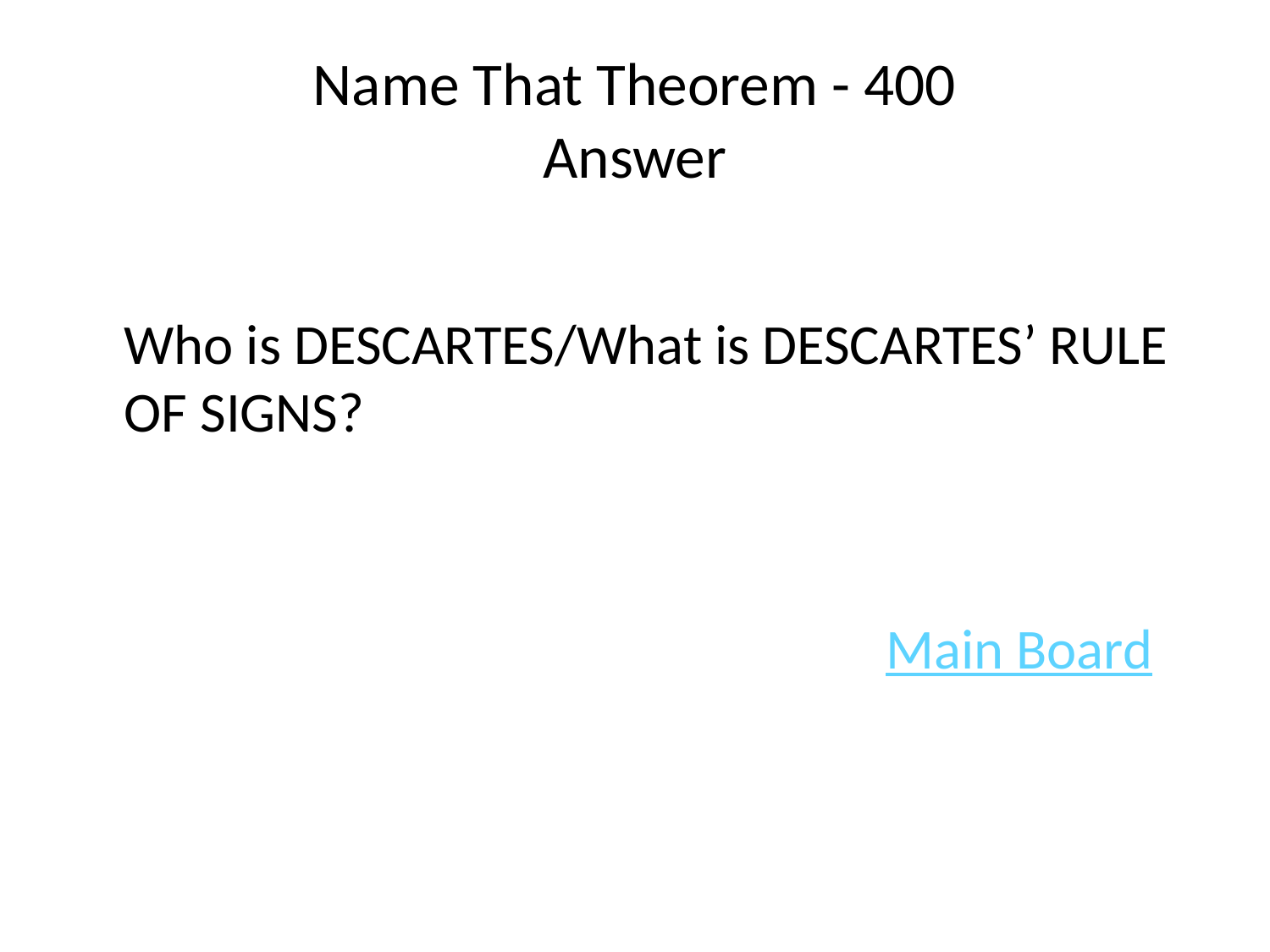

# Name That Theorem - 400 Answer

	Who is DESCARTES/What is DESCARTES’ RULE OF SIGNS?

							Main Board